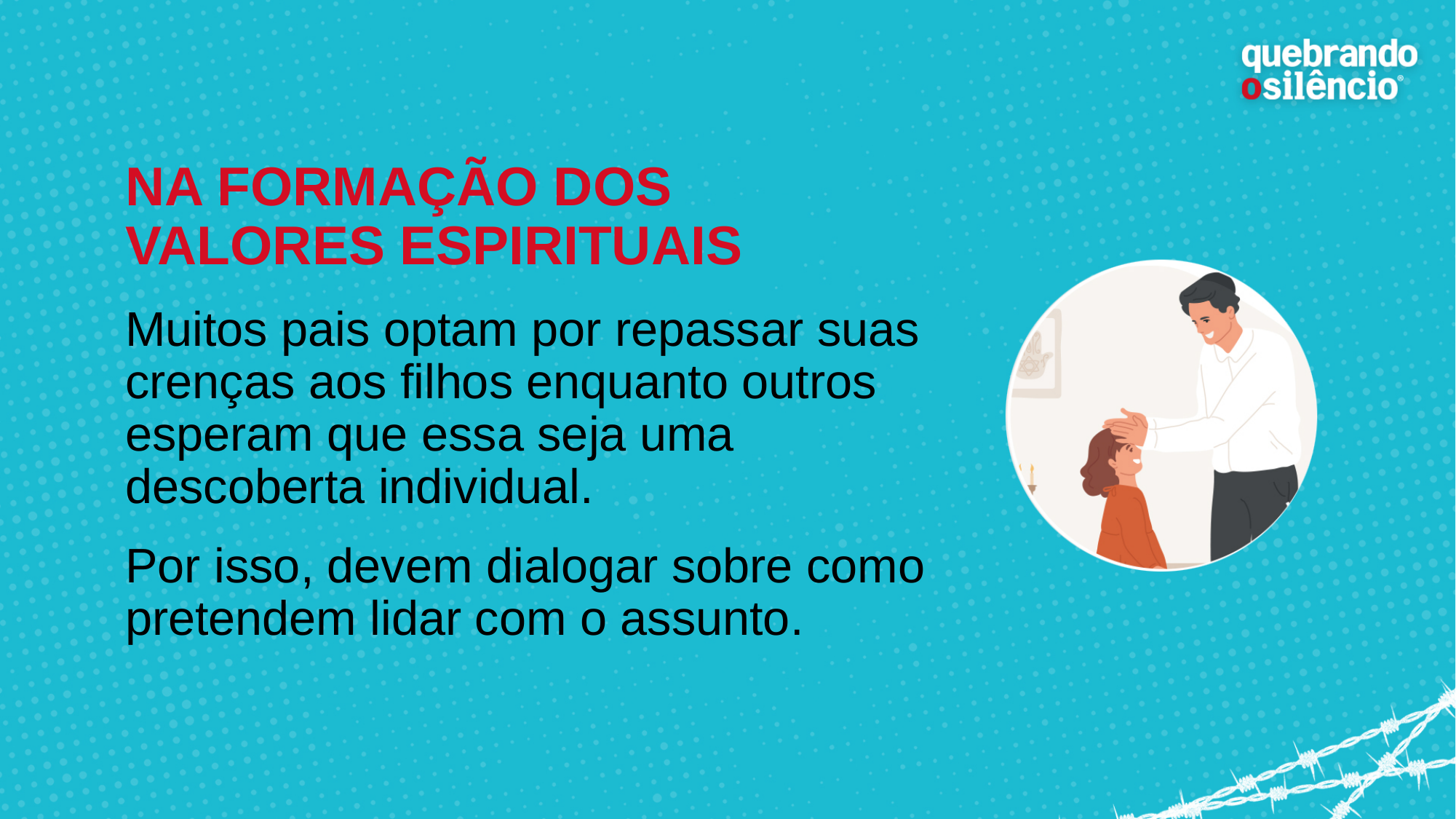

NA FORMAÇÃO DOS       VALORES ESPIRITUAIS
Muitos pais optam por repassar suas crenças aos filhos enquanto outros esperam que essa seja uma descoberta individual.
Por isso, devem dialogar sobre como pretendem lidar com o assunto.